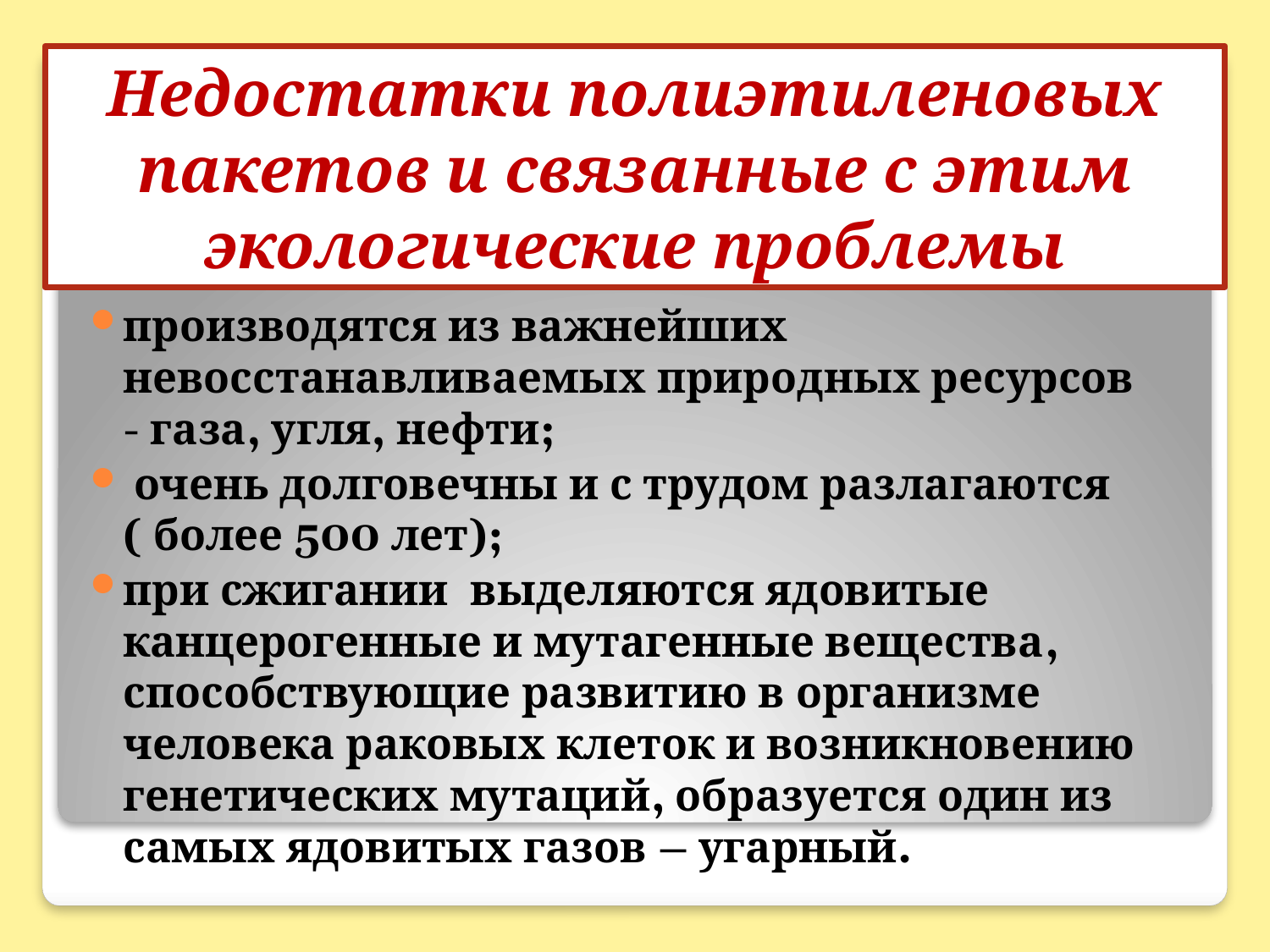

Недостатки полиэтиленовых пакетов и связанные с этим экологические проблемы
производятся из важнейших невосстанавливаемых природных ресурсов - газа, угля, нефти;
 очень долговечны и с трудом разлагаются ( более 500 лет);
при сжигании  выделяются ядовитые канцерогенные и мутагенные вещества, способствующие развитию в организме человека раковых клеток и возникновению генетических мутаций, образуется один из самых ядовитых газов – угарный.